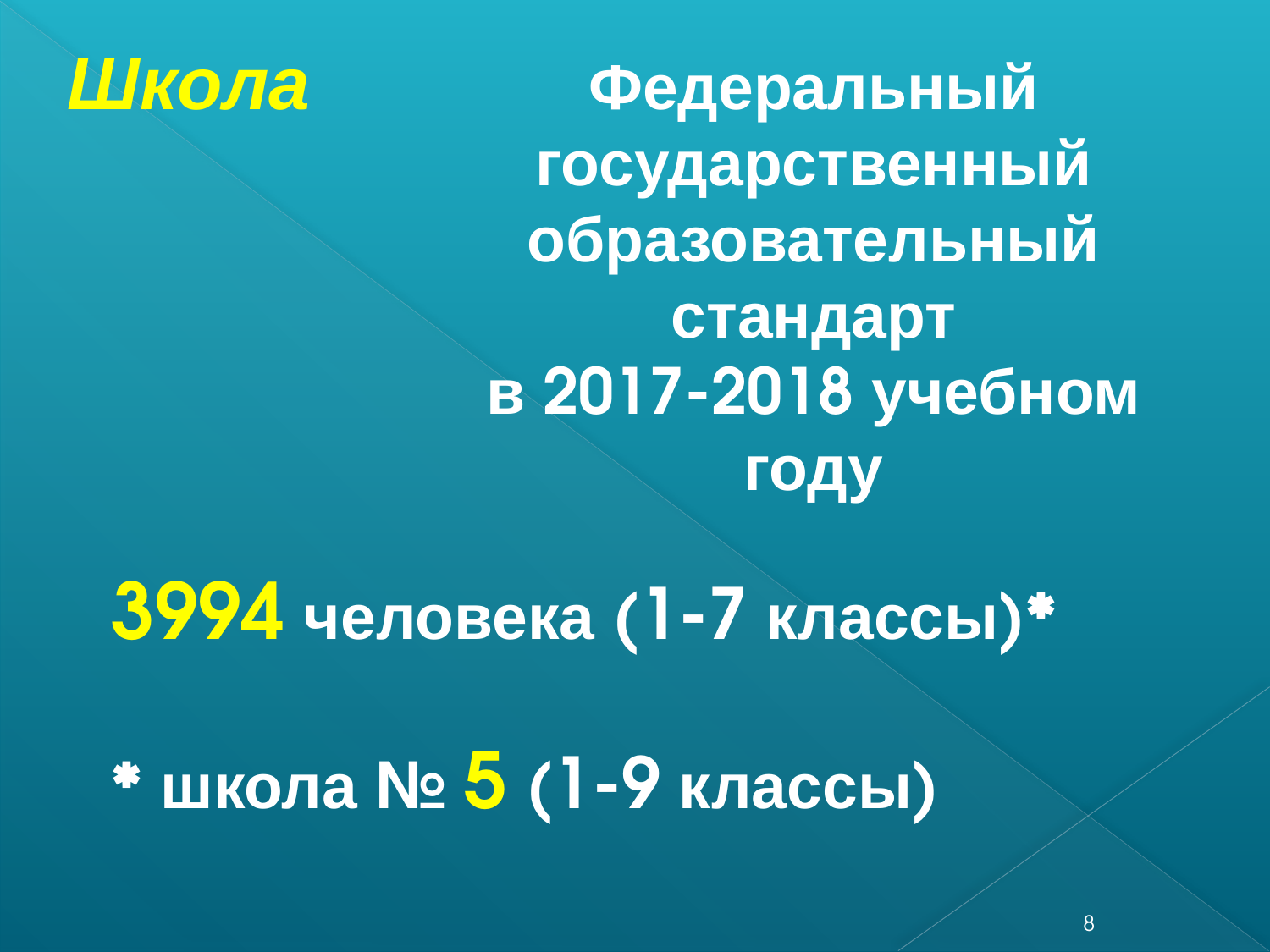

Школа
Федеральный государственный образовательный стандарт
в 2017-2018 учебном году
3994 человека (1-7 классы)*

* школа № 5 (1-9 классы)
8